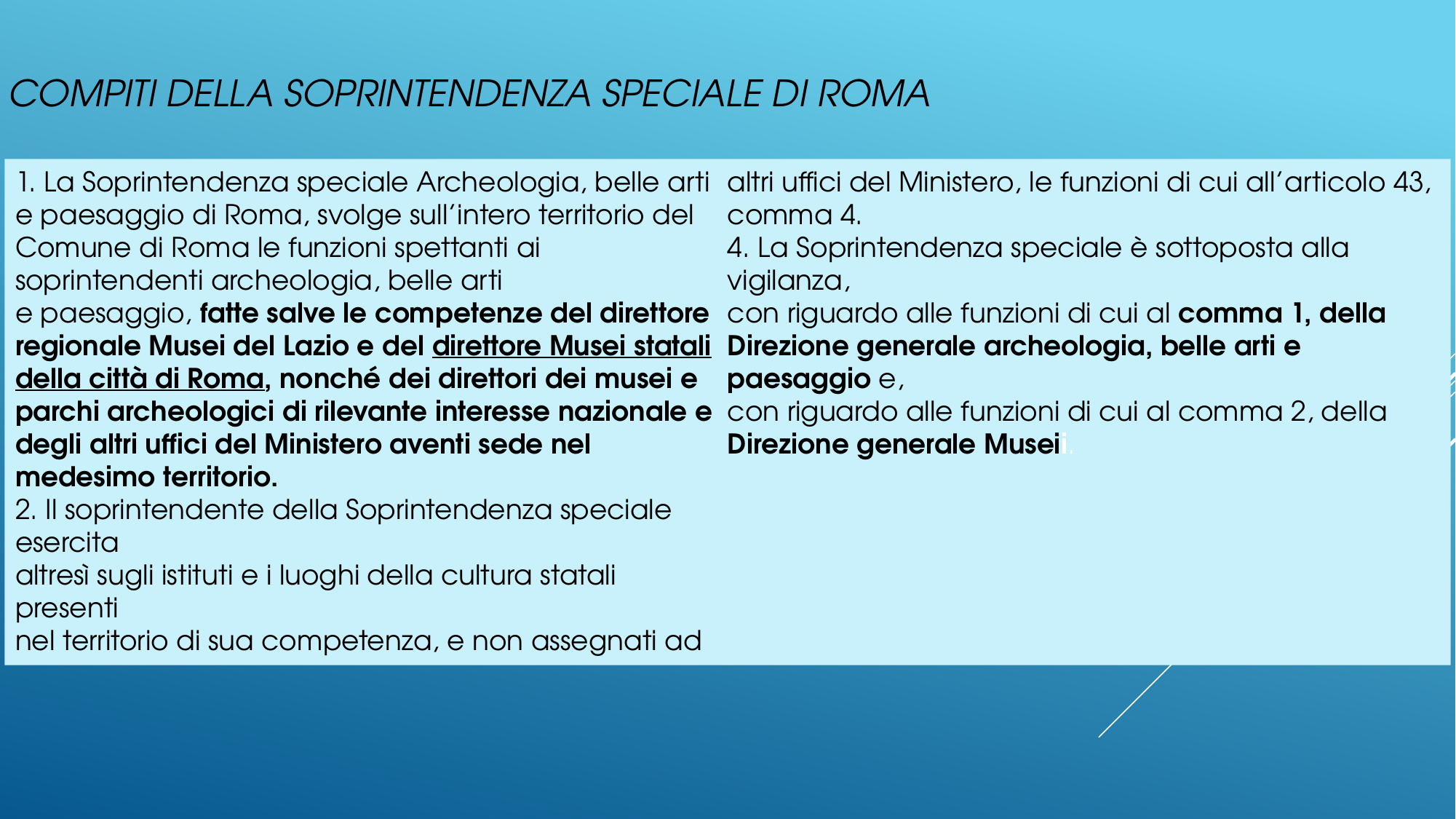

# compiti DELLA SOPRINTENDENZA SPECIALE DI ROMA
1. La Soprintendenza speciale Archeologia, belle arti
e paesaggio di Roma, svolge sull’intero territorio del Comune di Roma le funzioni spettanti ai soprintendenti archeologia, belle arti
e paesaggio, fatte salve le competenze del direttore regionale Musei del Lazio e del direttore Musei statali della città di Roma, nonché dei direttori dei musei e parchi archeologici di rilevante interesse nazionale e degli altri uffici del Ministero aventi sede nel medesimo territorio.
2. Il soprintendente della Soprintendenza speciale esercita
altresì sugli istituti e i luoghi della cultura statali presenti
nel territorio di sua competenza, e non assegnati ad
altri uffici del Ministero, le funzioni di cui all’articolo 43,
comma 4.
4. La Soprintendenza speciale è sottoposta alla vigilanza,
con riguardo alle funzioni di cui al comma 1, della
Direzione generale archeologia, belle arti e paesaggio e,
con riguardo alle funzioni di cui al comma 2, della Direzione generale Museii.